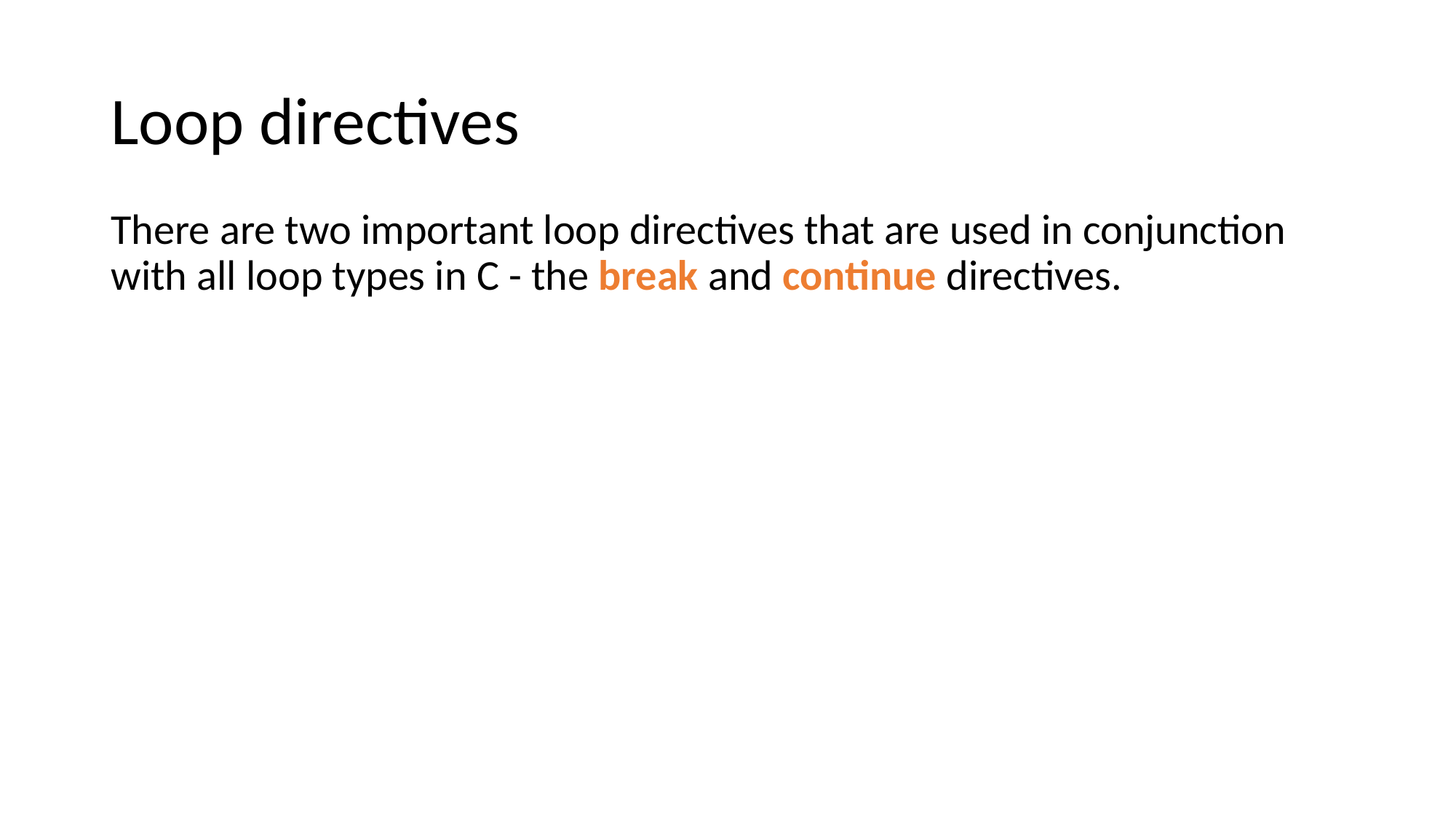

# Loop directives
There are two important loop directives that are used in conjunction with all loop types in C - the break and continue directives.